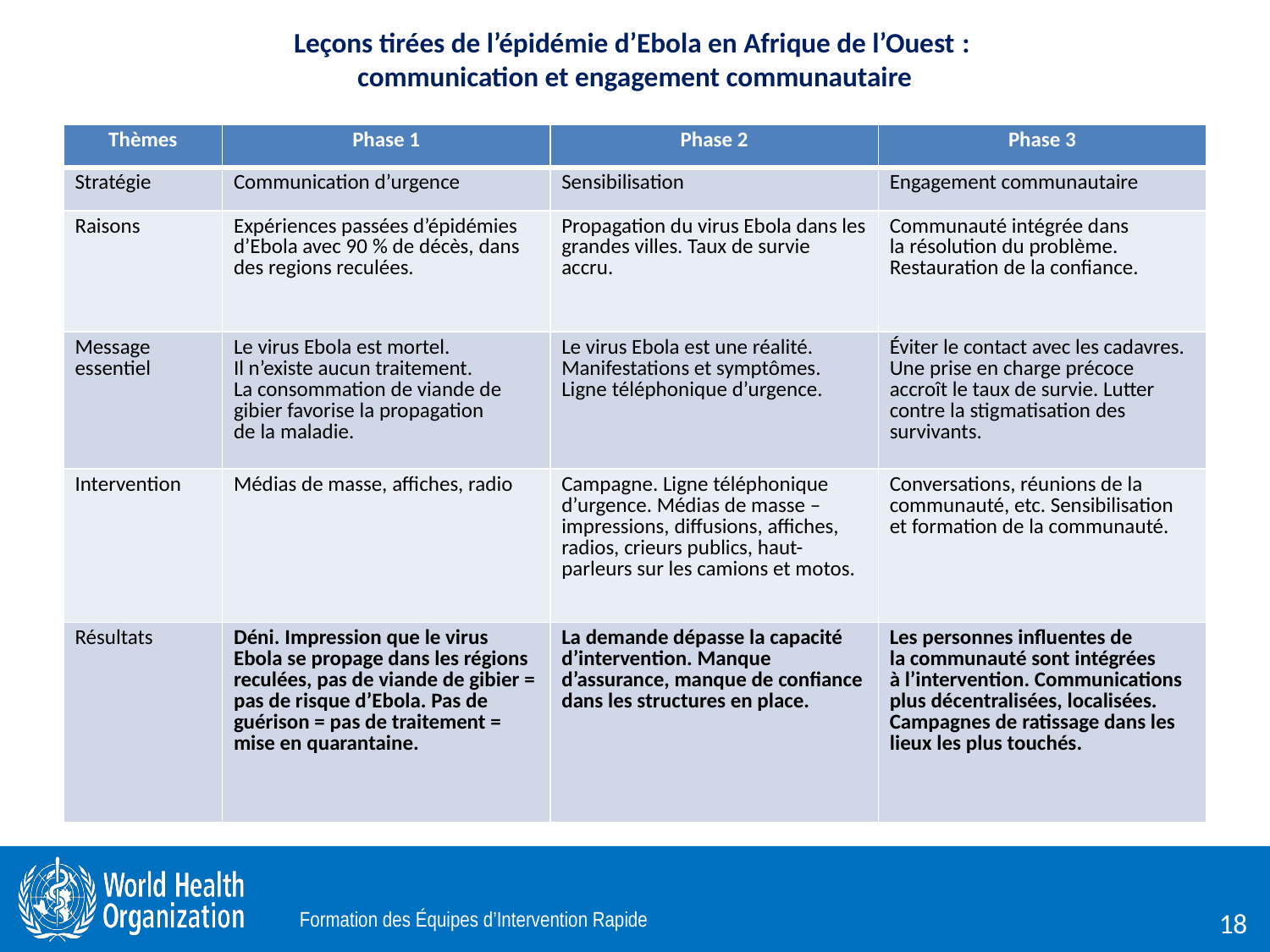

# Leçons tirées de l’épidémie d’Ebola en Afrique de l’Ouest : communication et engagement communautaire
| Thèmes | Phase 1 | Phase 2 | Phase 3 |
| --- | --- | --- | --- |
| Stratégie | Communication d’urgence | Sensibilisation | Engagement communautaire |
| Raisons | Expériences passées d’épidémies d’Ebola avec 90 % de décès, dans des regions reculées. | Propagation du virus Ebola dans les grandes villes. Taux de survie accru. | Communauté intégrée dans la résolution du problème. Restauration de la confiance. |
| Message essentiel | Le virus Ebola est mortel. Il n’existe aucun traitement. La consommation de viande de gibier favorise la propagation de la maladie. | Le virus Ebola est une réalité. Manifestations et symptômes. Ligne téléphonique d’urgence. | Éviter le contact avec les cadavres. Une prise en charge précoce accroît le taux de survie. Lutter contre la stigmatisation des survivants. |
| Intervention | Médias de masse, affiches, radio | Campagne. Ligne téléphonique d’urgence. Médias de masse – impressions, diffusions, affiches, radios, crieurs publics, haut-parleurs sur les camions et motos. | Conversations, réunions de la communauté, etc. Sensibilisation et formation de la communauté. |
| Résultats | Déni. Impression que le virus Ebola se propage dans les régions reculées, pas de viande de gibier = pas de risque d’Ebola. Pas de guérison = pas de traitement = mise en quarantaine. | La demande dépasse la capacité d’intervention. Manque d’assurance, manque de confiance dans les structures en place. | Les personnes influentes de la communauté sont intégrées à l’intervention. Communications plus décentralisées, localisées. Campagnes de ratissage dans les lieux les plus touchés. |